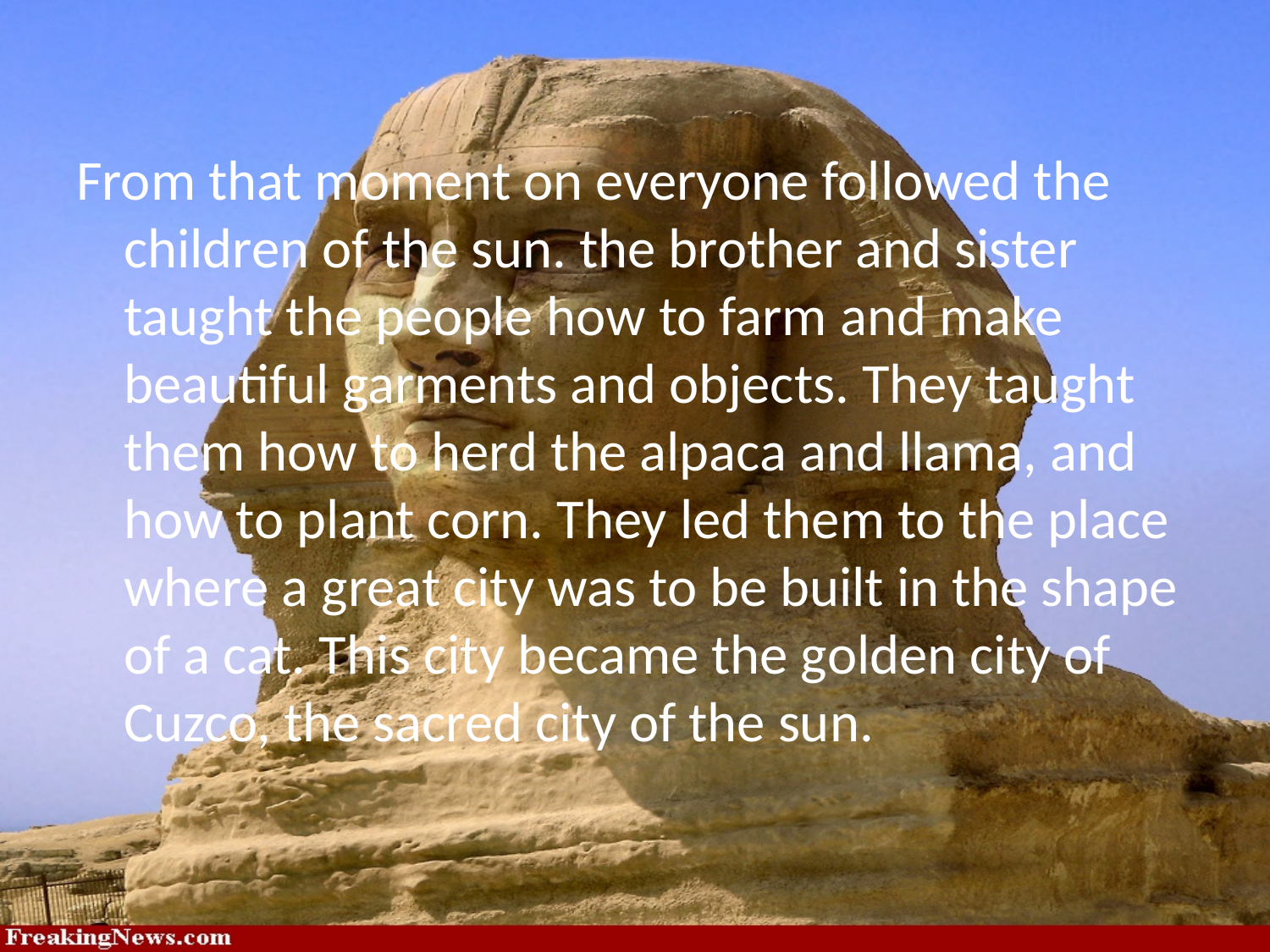

From that moment on everyone followed the children of the sun. the brother and sister taught the people how to farm and make beautiful garments and objects. They taught them how to herd the alpaca and llama, and how to plant corn. They led them to the place where a great city was to be built in the shape of a cat. This city became the golden city of Cuzco, the sacred city of the sun.